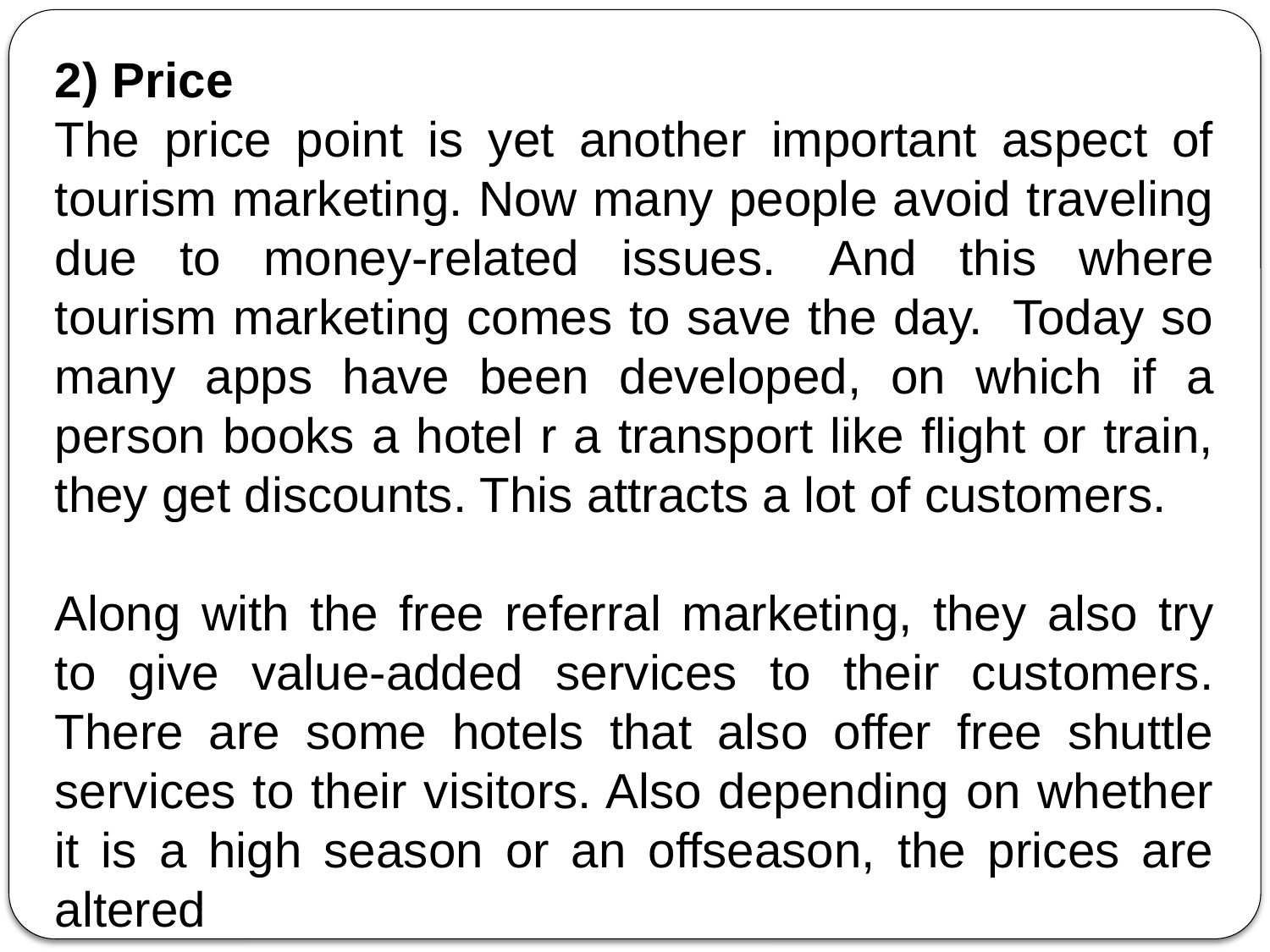

2) Price
The price point is yet another important aspect of tourism marketing. Now many people avoid traveling due to money-related issues.  And this where tourism marketing comes to save the day.  Today so many apps have been developed, on which if a person books a hotel r a transport like flight or train, they get discounts. This attracts a lot of customers.

Along with the free referral marketing, they also try to give value-added services to their customers. There are some hotels that also offer free shuttle services to their visitors. Also depending on whether it is a high season or an offseason, the prices are altered